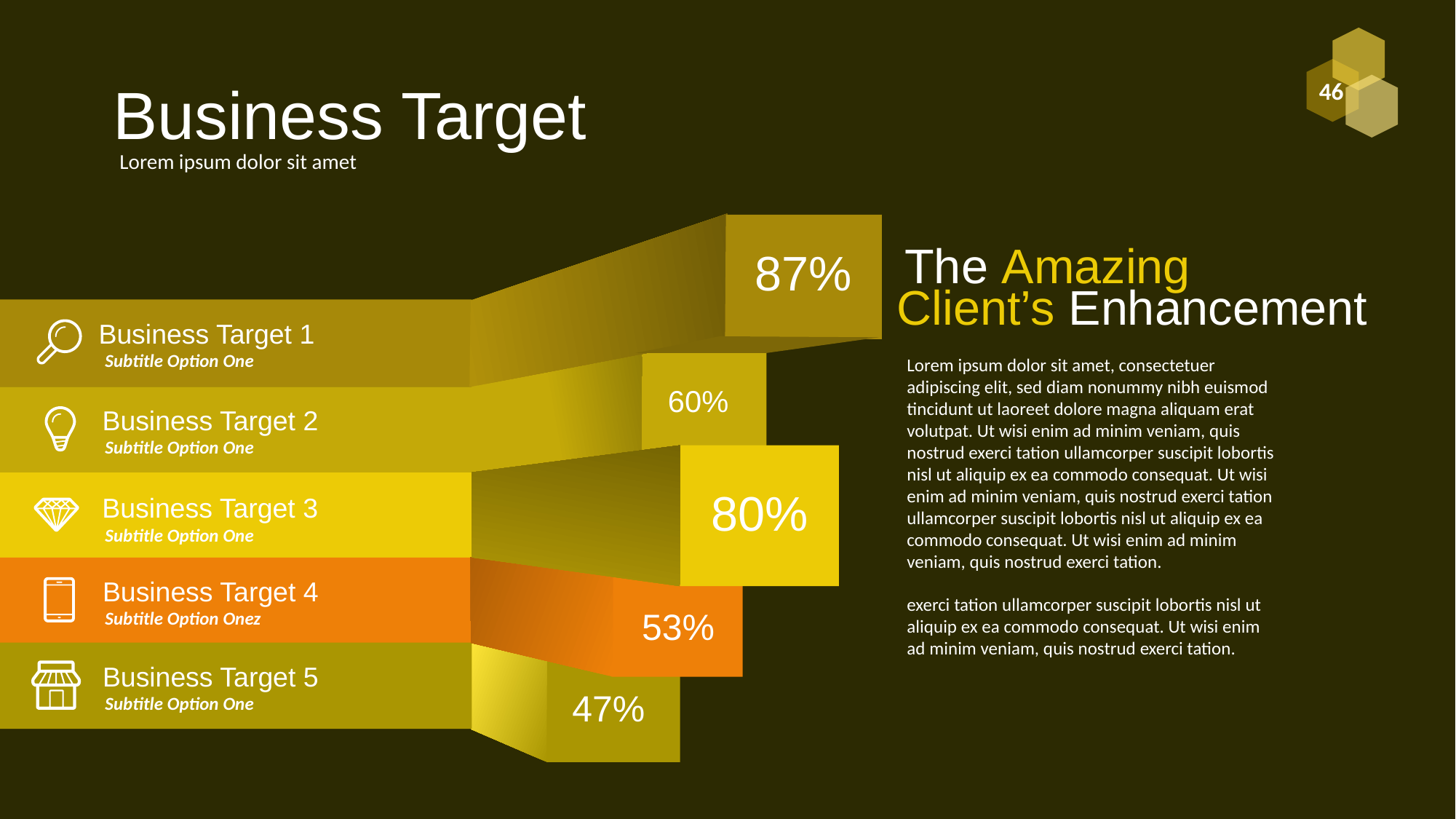

# Business Target
Lorem ipsum dolor sit amet

The Amazing
87%
Client’s Enhancement

Business Target 1

Subtitle Option One
Lorem ipsum dolor sit amet, consectetuer adipiscing elit, sed diam nonummy nibh euismod tincidunt ut laoreet dolore magna aliquam erat volutpat. Ut wisi enim ad minim veniam, quis nostrud exerci tation ullamcorper suscipit lobortis nisl ut aliquip ex ea commodo consequat. Ut wisi enim ad minim veniam, quis nostrud exerci tation ullamcorper suscipit lobortis nisl ut aliquip ex ea commodo consequat. Ut wisi enim ad minim veniam, quis nostrud exerci tation.

exerci tation ullamcorper suscipit lobortis nisl ut aliquip ex ea commodo consequat. Ut wisi enim ad minim veniam, quis nostrud exerci tation.

60%

Business Target 2

Subtitle Option One

80%
Business Target 3

Subtitle Option One

Business Target 4

53%
Subtitle Option Onez

Business Target 5

47%
Subtitle Option One